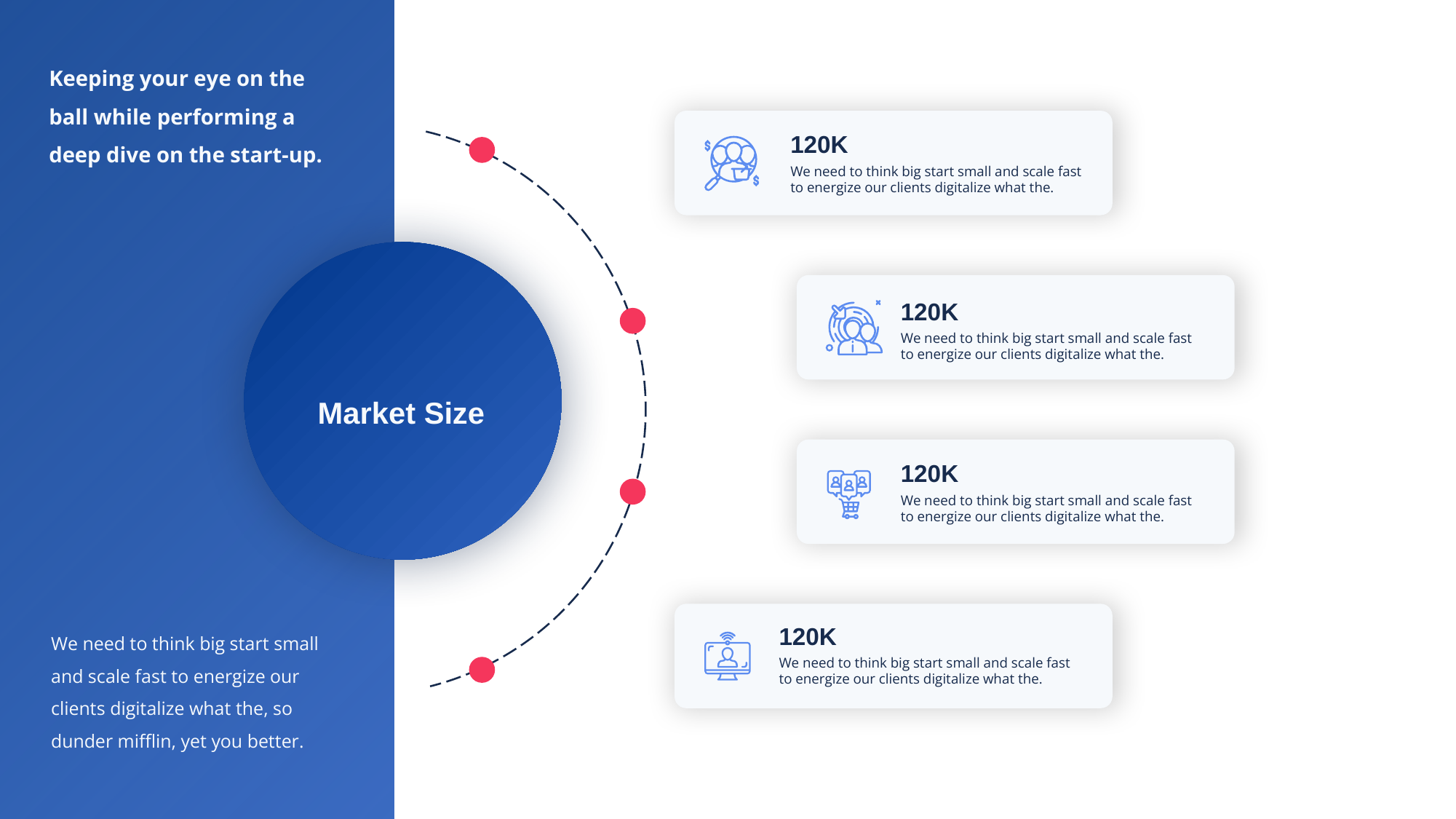

Keeping your eye on the ball while performing a deep dive on the start-up.

120K

We need to think big start small and scale fast to energize our clients digitalize what the.

120K

We need to think big start small and scale fast to energize our clients digitalize what the.
Market Size

120K

We need to think big start small and scale fast to energize our clients digitalize what the.

120K
We need to think big start small and scale fast to energize our clients digitalize what the, so dunder mifflin, yet you better.

We need to think big start small and scale fast to energize our clients digitalize what the.